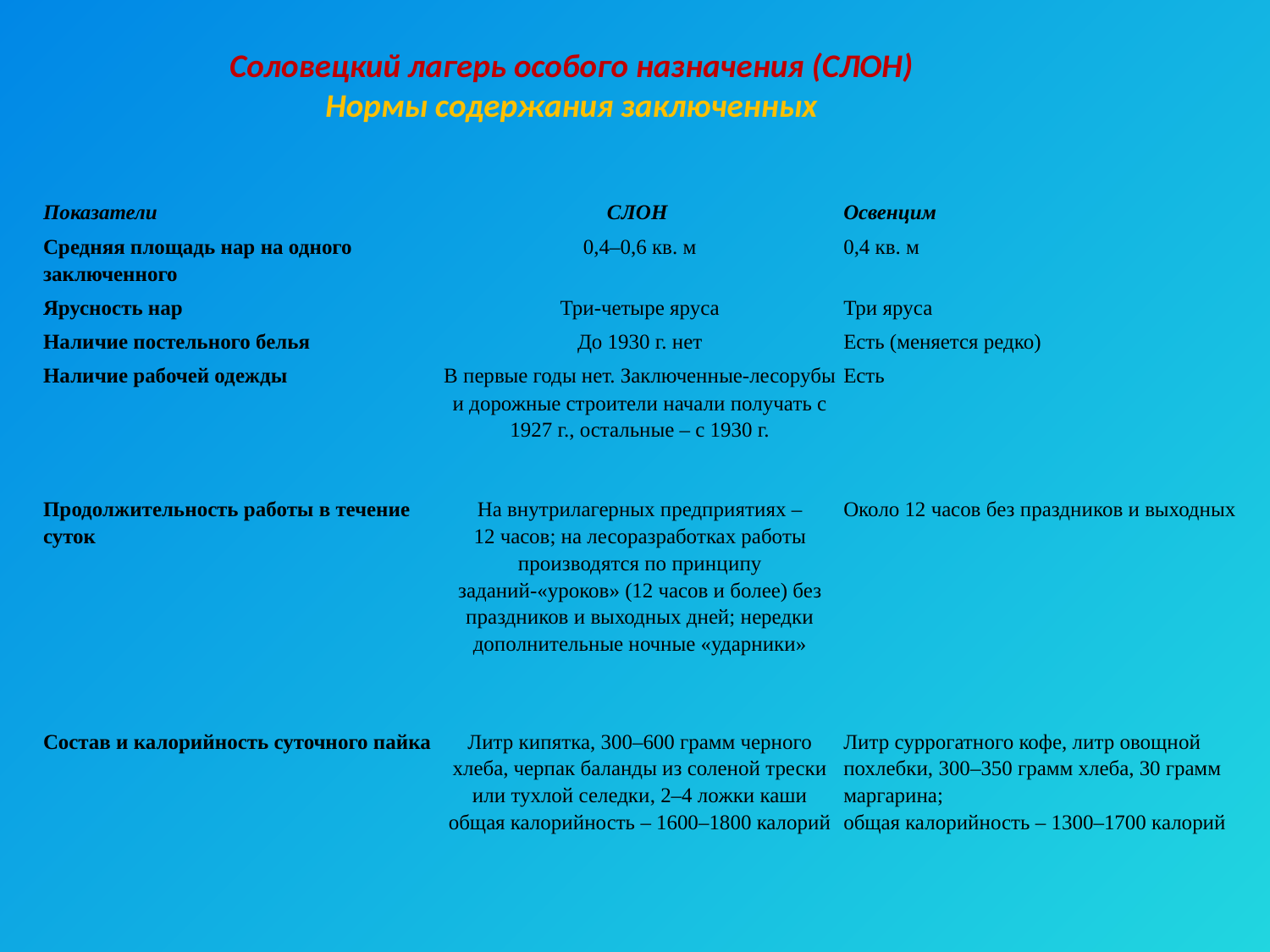

Соловецкий лагерь особого назначения (СЛОН)
Нормы содержания заключенных
| Показатели | СЛОН | Освенцим |
| --- | --- | --- |
| Средняя площадь нар на одного заключенного | 0,4–0,6 кв. м | 0,4 кв. м |
| Ярусность нар | Три-четыре яруса | Три яруса |
| Наличие постельного белья | До 1930 г. нет | Есть (меняется редко) |
| Наличие рабочей одежды | В первые годы нет. Заключенные-лесорубы и дорожные строители начали получать с 1927 г., остальные – с 1930 г. | Есть |
| Продолжительность работы в течение суток | На внутрилагерных предприятиях – 12 часов; на лесоразработках работы производятся по принципу заданий-«уроков» (12 часов и более) без праздников и выходных дней; нередки дополнительные ночные «ударники» | Около 12 часов без праздников и выходных |
| Состав и калорийность суточного пайка | Литр кипятка, 300–600 грамм черного хлеба, черпак баланды из соленой трески или тухлой селедки, 2–4 ложки каши общая калорийность – 1600–1800 калорий | Литр суррогатного кофе, литр овощной похлебки, 300–350 грамм хлеба, 30 грамм маргарина; общая калорийность – 1300–1700 калорий |